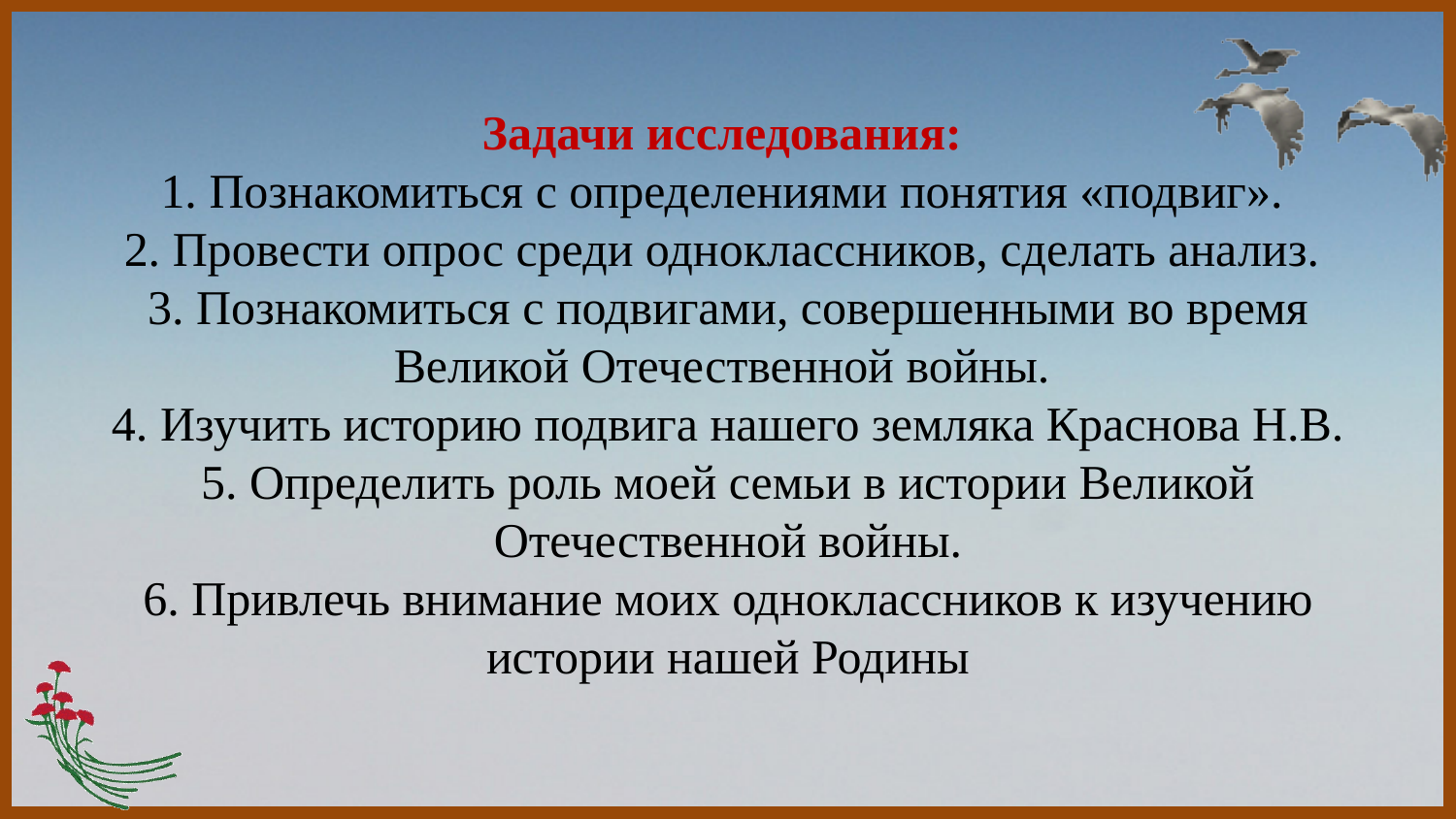

# Задачи исследования: 1. Познакомиться с определениями понятия «подвиг». 2. Провести опрос среди одноклассников, сделать анализ. 3. Познакомиться с подвигами, совершенными во время Великой Отечественной войны. 4. Изучить историю подвига нашего земляка Краснова Н.В. 5. Определить роль моей семьи в истории Великой Отечественной войны. 6. Привлечь внимание моих одноклассников к изучению истории нашей Родины